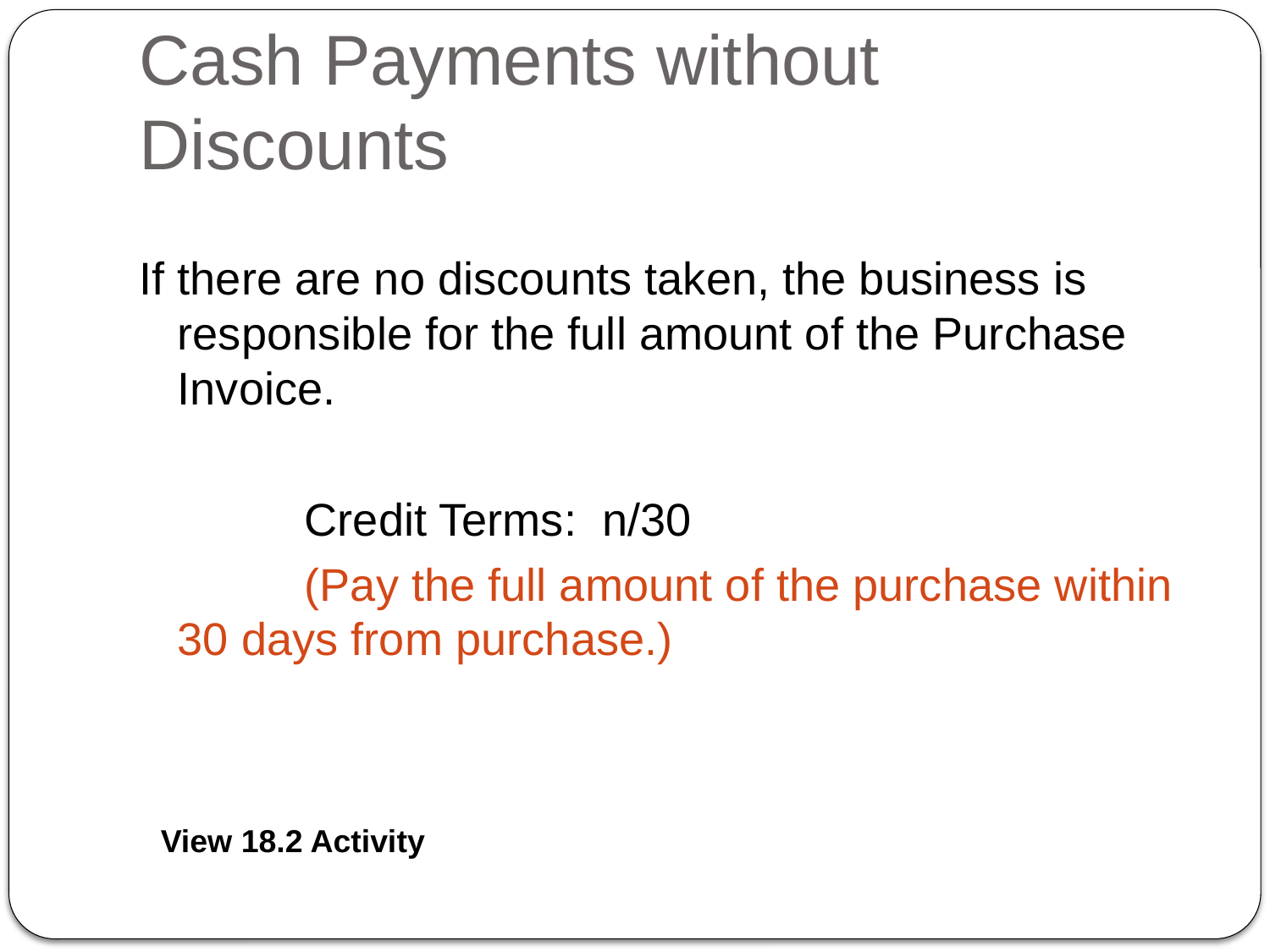

# Cash Payments without Discounts
If there are no discounts taken, the business is responsible for the full amount of the Purchase Invoice.

		Credit Terms:  n/30
		(Pay the full amount of the purchase within 30 days from purchase.)

View 18.2 Activity